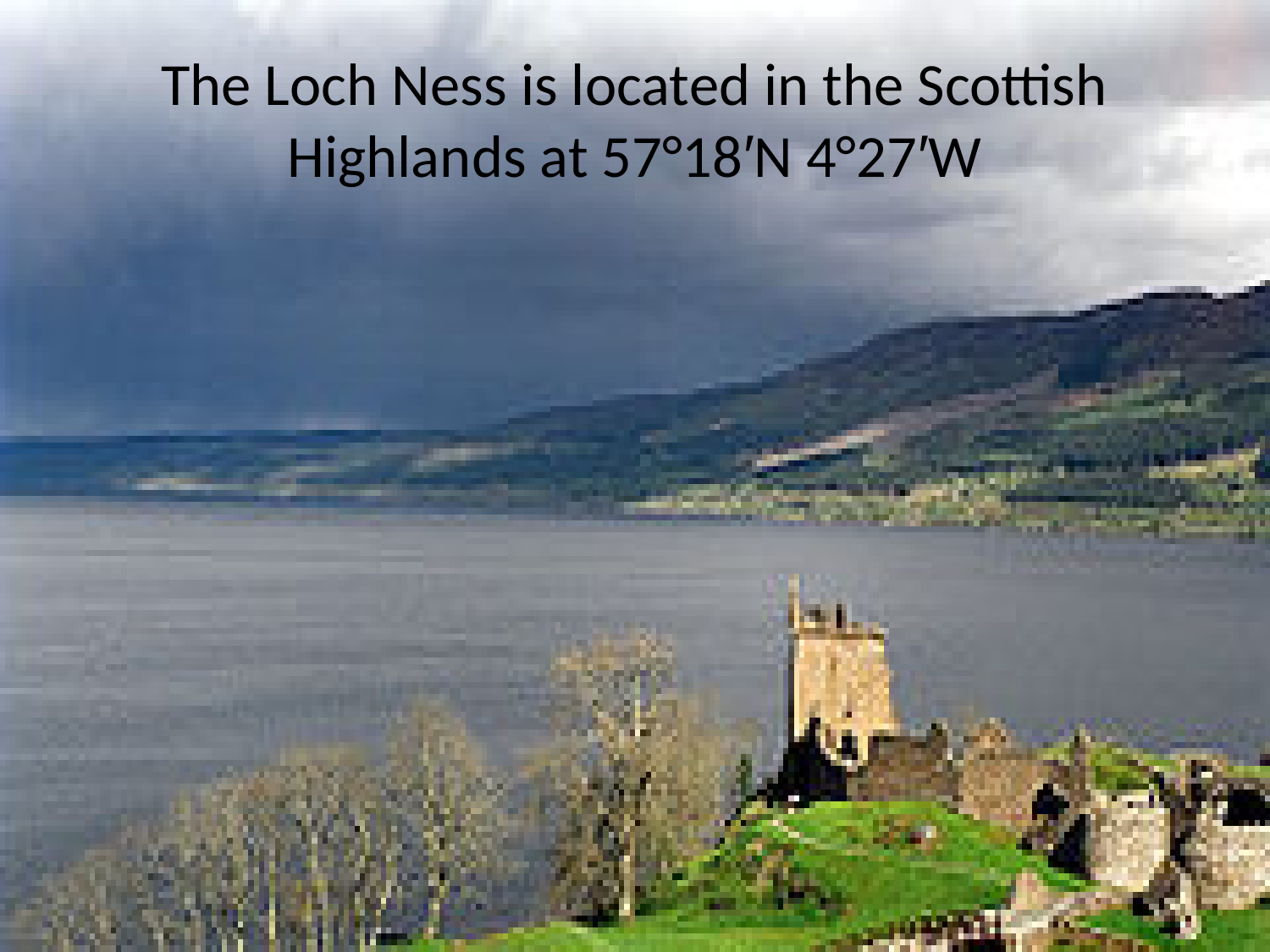

# The Loch Ness is located in the Scottish Highlands at 57°18′N 4°27′W